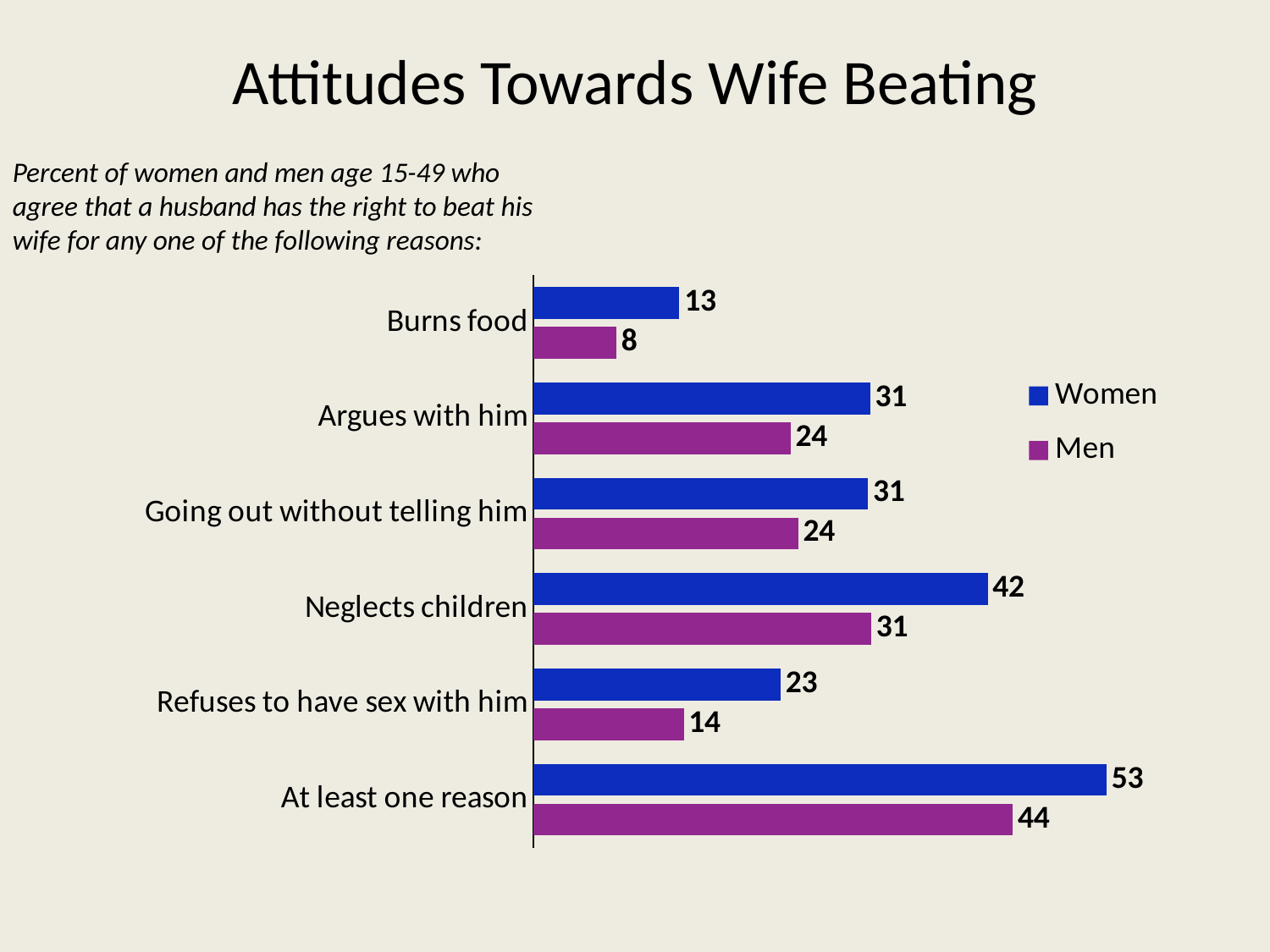

# Attitudes Towards Wife Beating
Percent of women and men age 15-49 who agree that a husband has the right to beat his wife for any one of the following reasons:

### Chart

| Category | Men | Women |
|---|---|---|
| At least one reason | 44.0 | 52.6 |
| Refuses to have sex with him | 13.8 | 22.7 |
| Neglects children | 31.0 | 41.7 |
| Going out without telling him | 24.3 | 30.7 |
| Argues with him | 23.6 | 30.9 |
| Burns food | 7.6 | 13.4 |